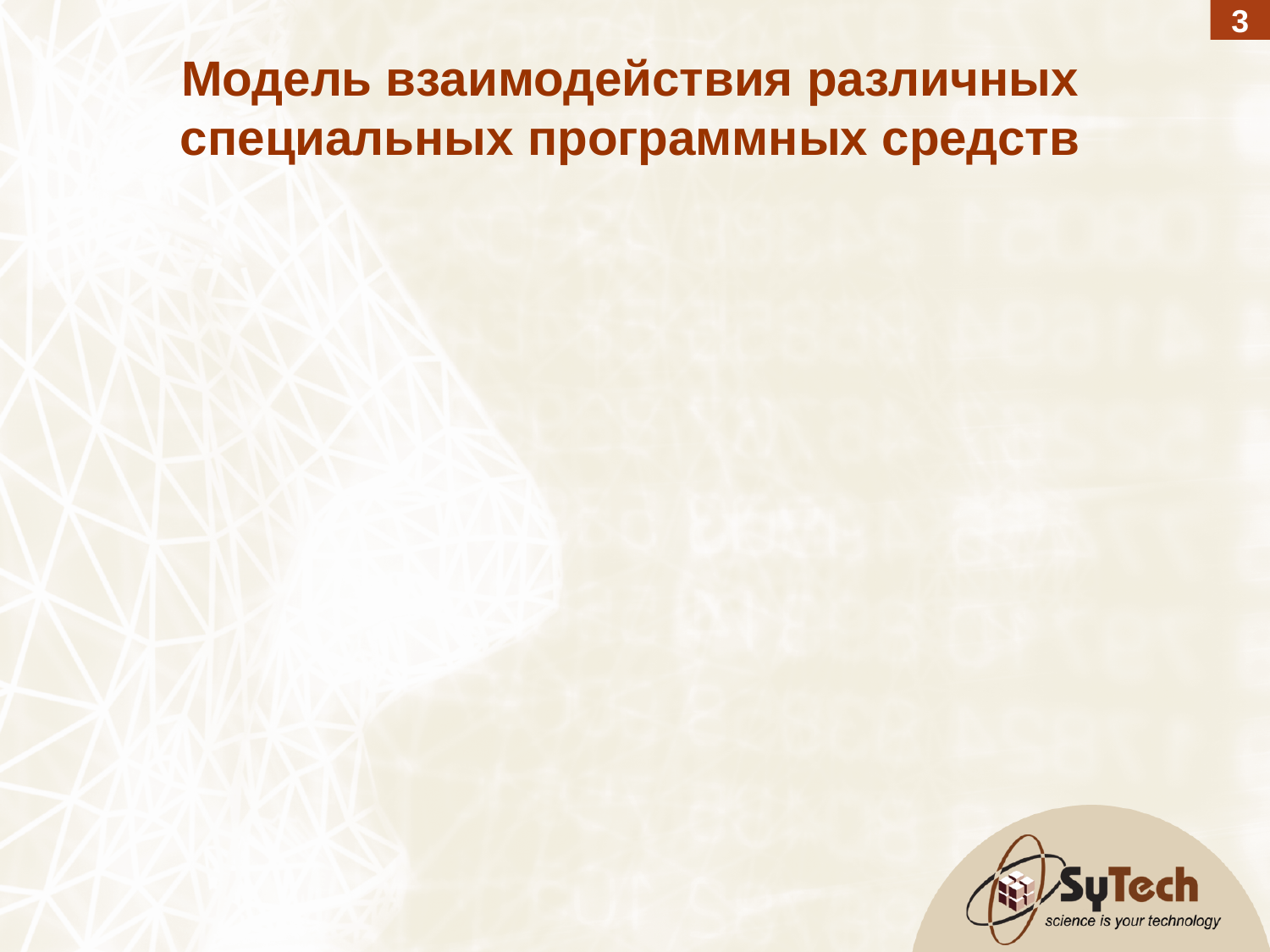

3
Модель взаимодействия различных специальных программных средств